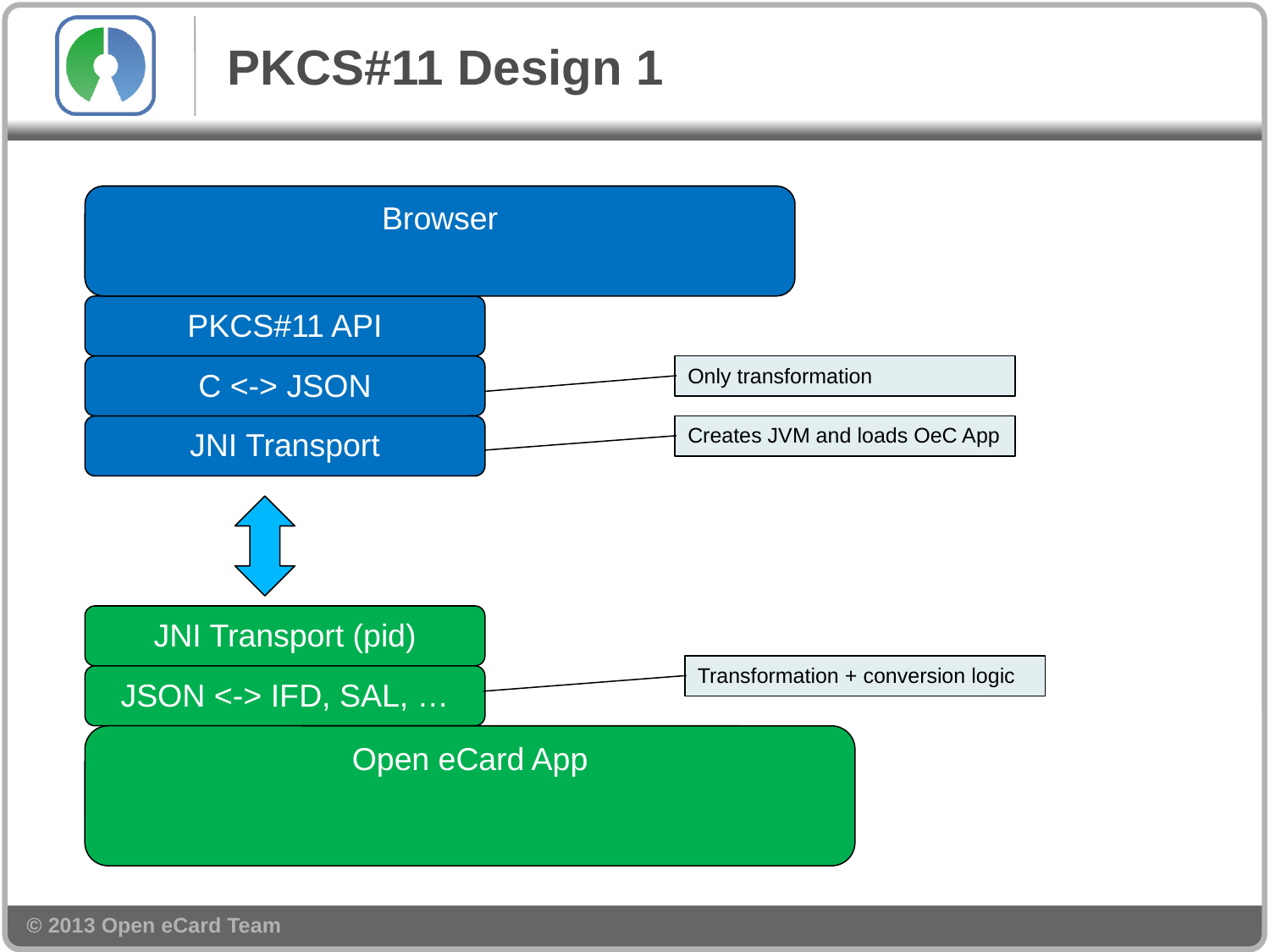

# PKCS#11 Design 1
Browser
PKCS#11 API
C <-> JSON
Only transformation
JNI Transport
Creates JVM and loads OeC App

JNI Transport (pid)
Transformation + conversion logic
JSON <-> IFD, SAL, …
Open eCard App